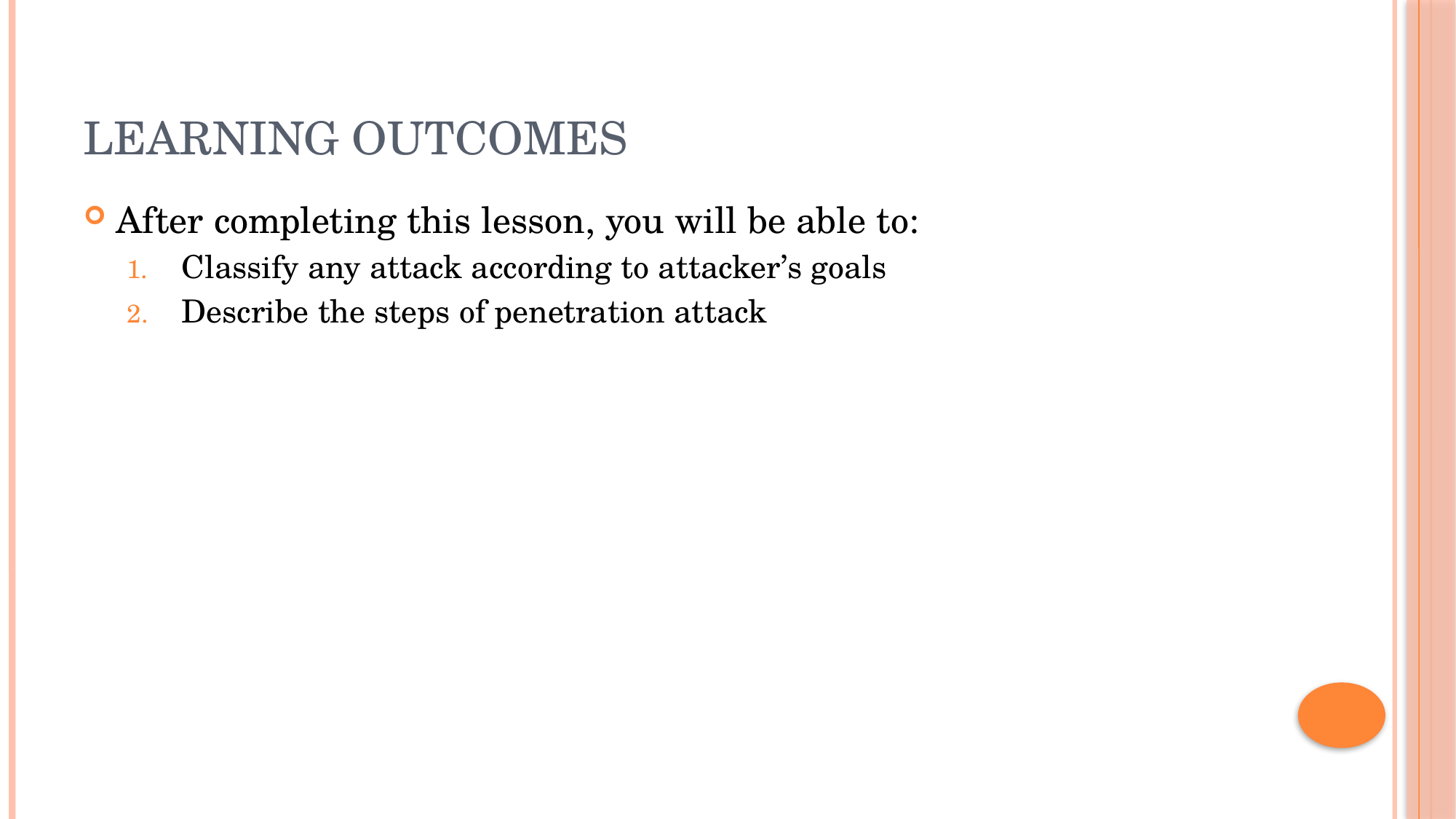

# Learning outcomes
After completing this lesson, you will be able to:
Classify any attack according to attacker’s goals
Describe the steps of penetration attack